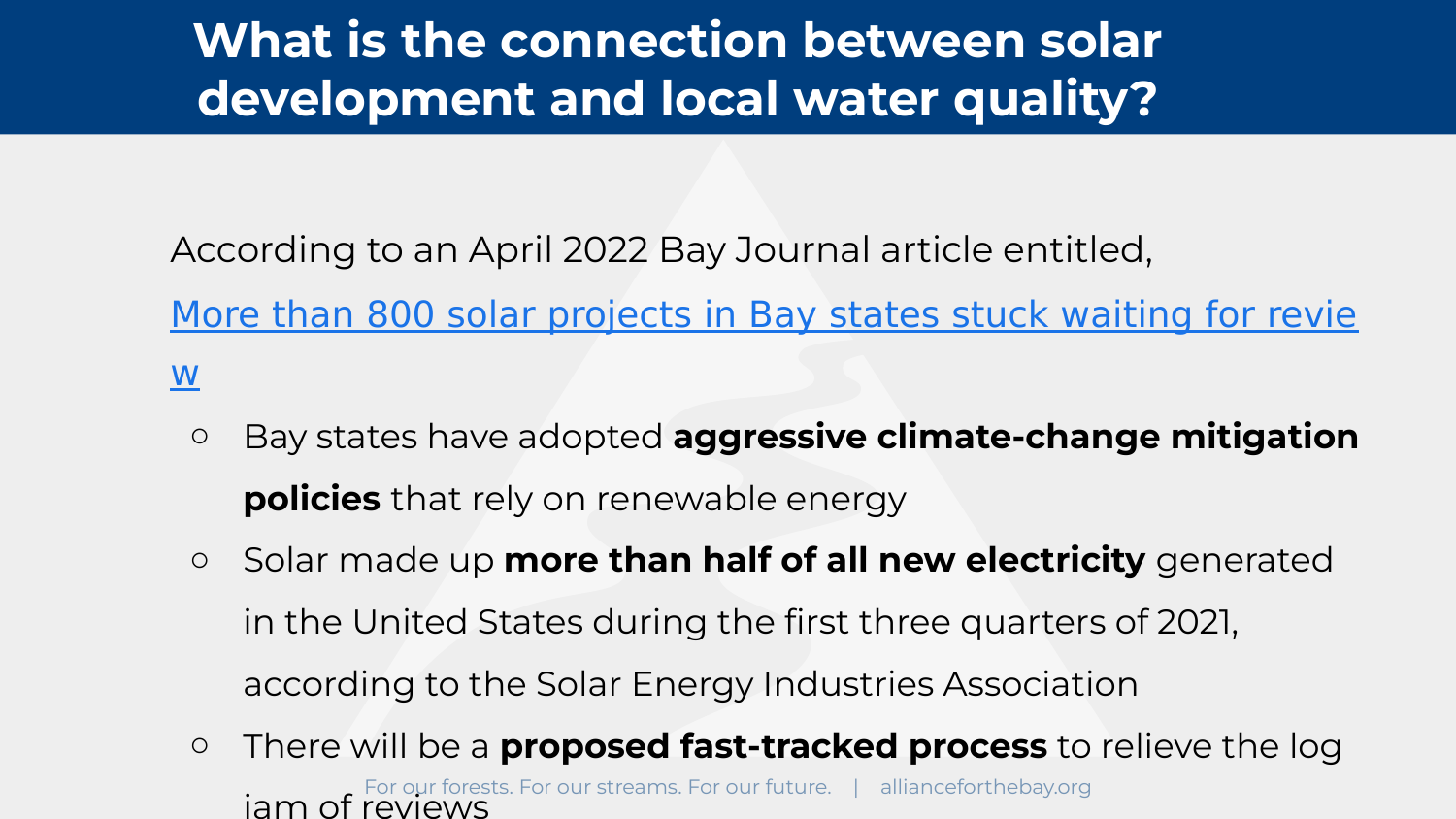

What is the connection between solar development and local water quality?

According to an April 2022 Bay Journal article entitled, More than 800 solar projects in Bay states stuck waiting for review
Bay states have adopted aggressive climate-change mitigation policies that rely on renewable energy
Solar made up more than half of all new electricity generated in the United States during the first three quarters of 2021, according to the Solar Energy Industries Association
There will be a proposed fast-tracked process to relieve the log jam of reviews